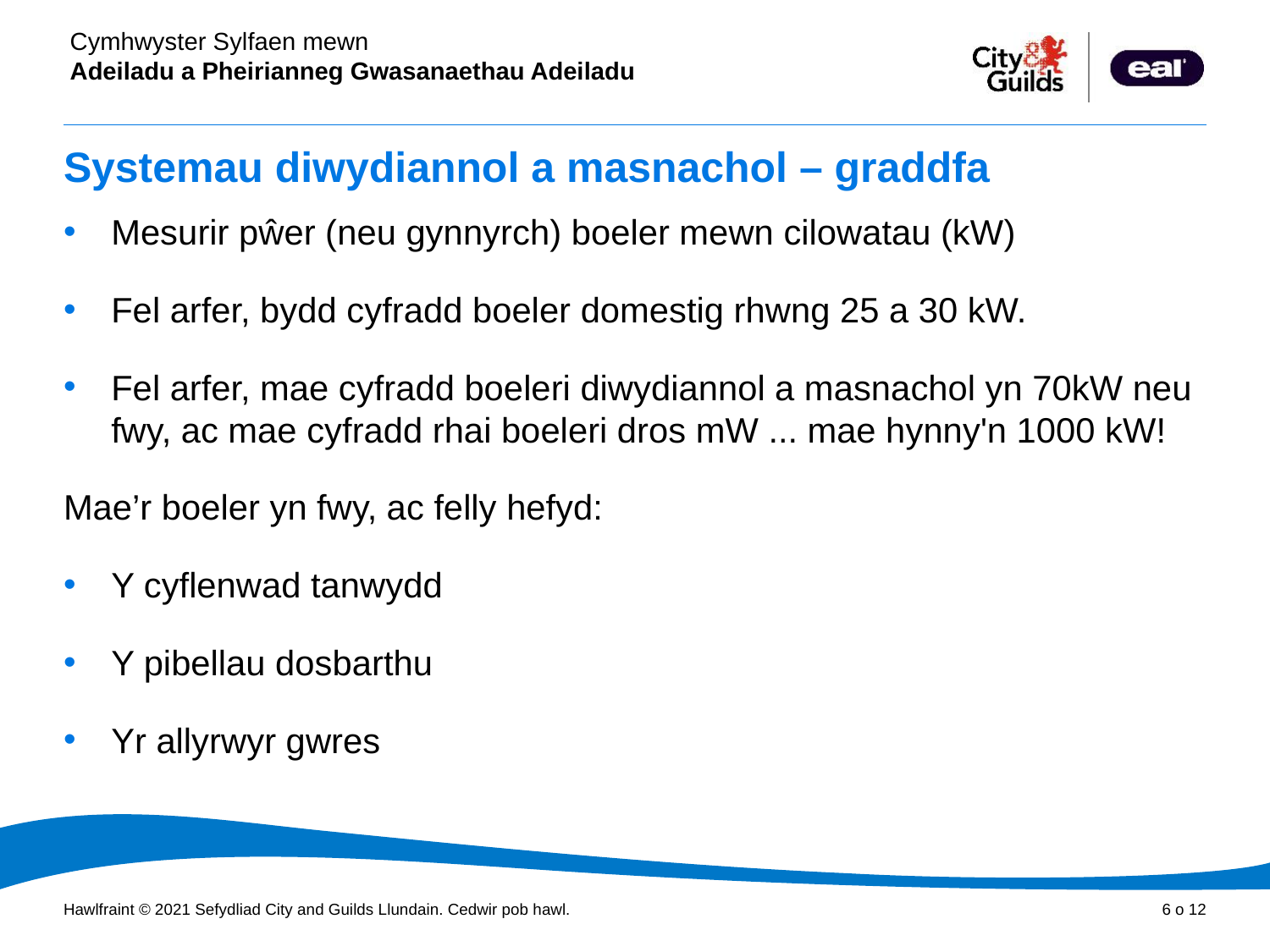

# Systemau diwydiannol a masnachol – graddfa
Mesurir pŵer (neu gynnyrch) boeler mewn cilowatau (kW)
Fel arfer, bydd cyfradd boeler domestig rhwng 25 a 30 kW.
Fel arfer, mae cyfradd boeleri diwydiannol a masnachol yn 70kW neu fwy, ac mae cyfradd rhai boeleri dros mW ... mae hynny'n 1000 kW!
Mae’r boeler yn fwy, ac felly hefyd:
Y cyflenwad tanwydd
Y pibellau dosbarthu
Yr allyrwyr gwres